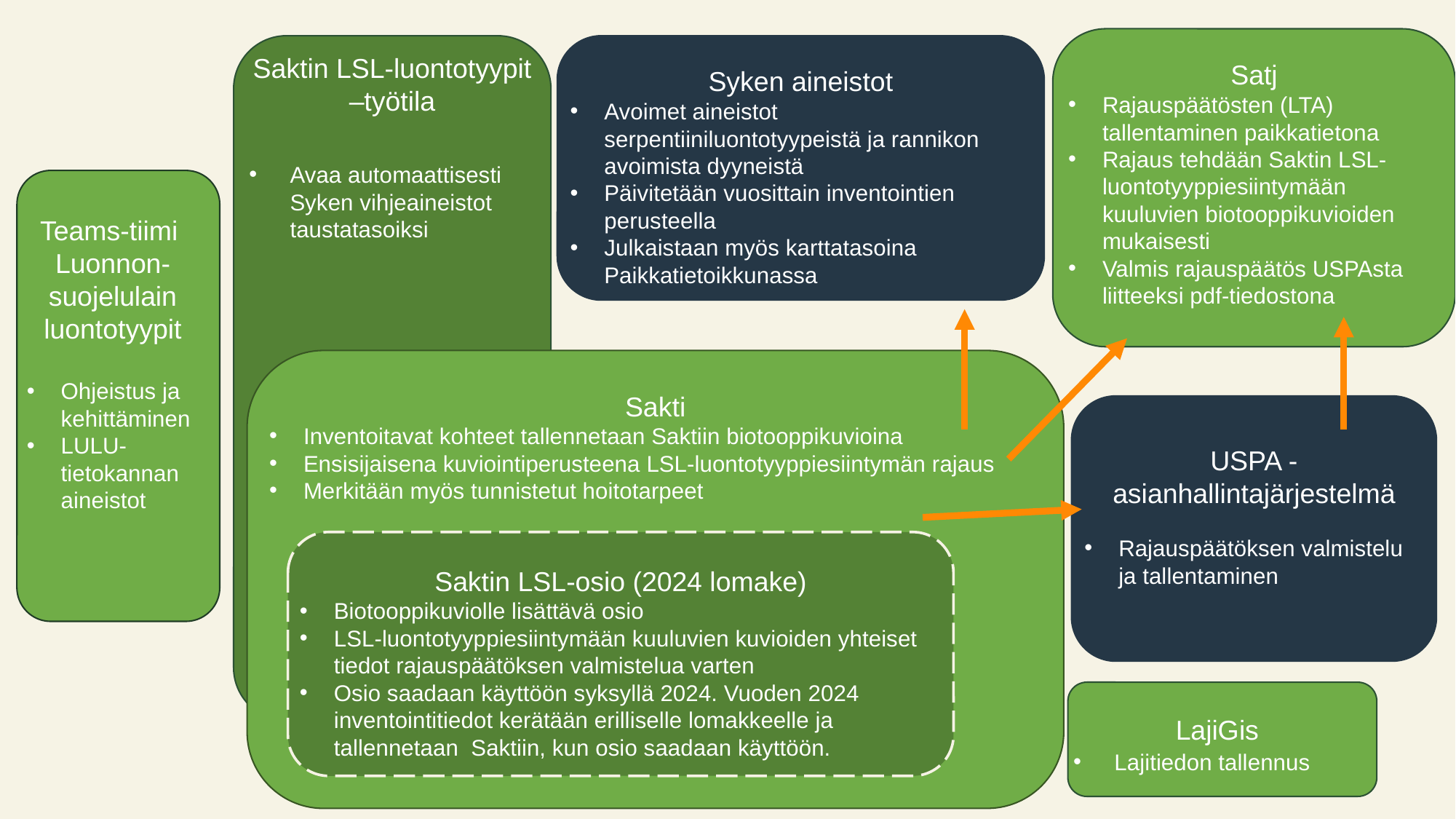

Satj
Rajauspäätösten (LTA) tallentaminen paikkatietona
Rajaus tehdään Saktin LSL-luontotyyppiesiintymään kuuluvien biotooppikuvioiden mukaisesti
Valmis rajauspäätös USPAsta liitteeksi pdf-tiedostona

Saktin LSL-luontotyypit –työtila

Avaa automaattisesti Syken vihjeaineistot taustatasoiksi
Syken aineistot
Avoimet aineistot serpentiiniluontotyypeistä ja rannikon avoimista dyyneistä
Päivitetään vuosittain inventointien perusteella
Julkaistaan myös karttatasoina Paikkatietoikkunassa
Teams-tiimi
Luonnon-suojelulain luontotyypit

Ohjeistus ja kehittäminen
LULU-tietokannan aineistot

Sakti
Inventoitavat kohteet tallennetaan Saktiin biotooppikuvioina
Ensisijaisena kuviointiperusteena LSL-luontotyyppiesiintymän rajaus
Merkitään myös tunnistetut hoitotarpeet
USPA -asianhallintajärjestelmä

Rajauspäätöksen valmistelu ja tallentaminen

Saktin LSL-osio (2024 lomake)
Biotooppikuviolle lisättävä osio
LSL-luontotyyppiesiintymään kuuluvien kuvioiden yhteiset tiedot rajauspäätöksen valmistelua varten
Osio saadaan käyttöön syksyllä 2024. Vuoden 2024 inventointitiedot kerätään erilliselle lomakkeelle ja tallennetaan  Saktiin, kun osio saadaan käyttöön.
LajiGis
Lajitiedon tallennus